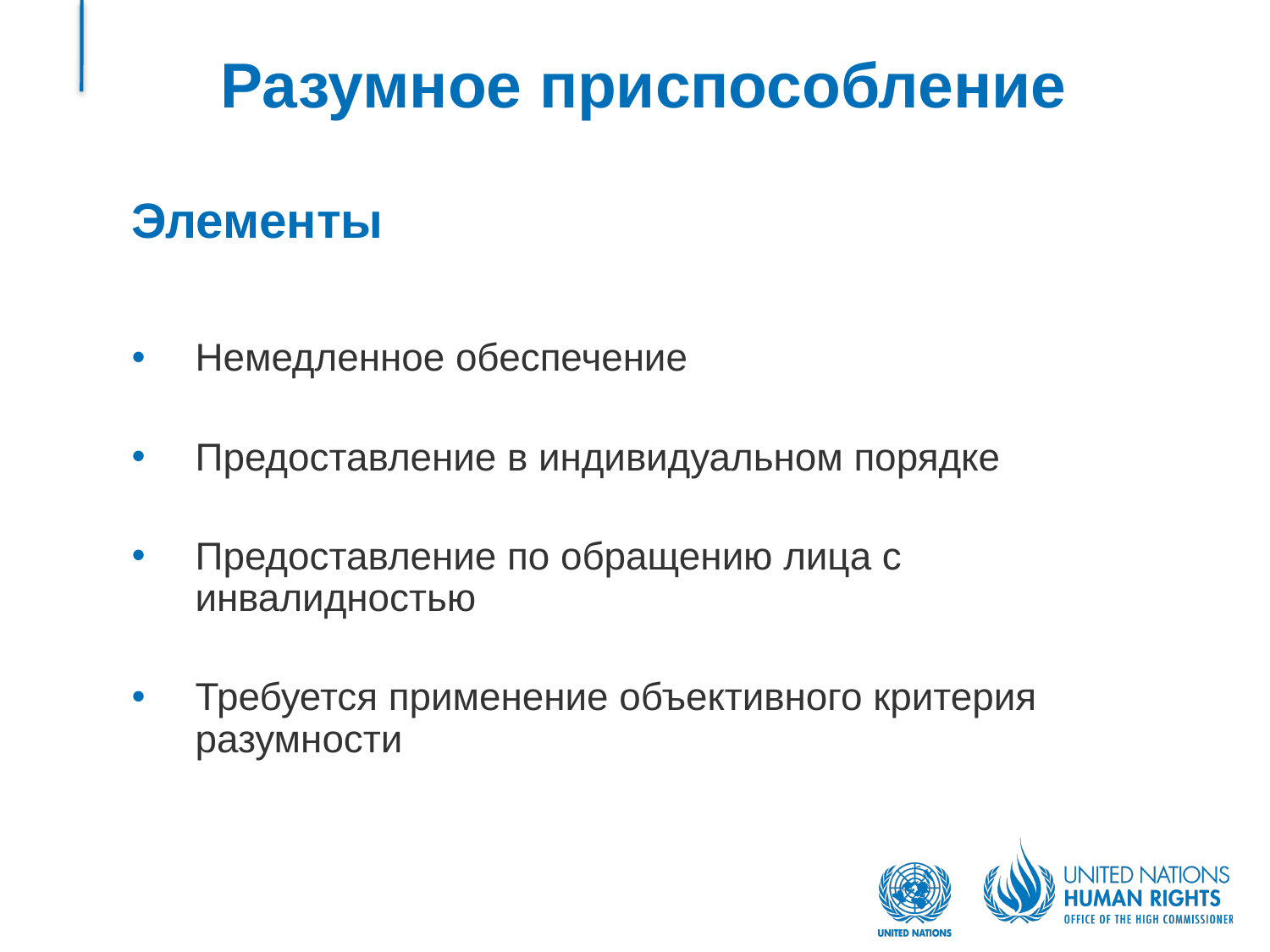

# Разумное приспособление
Элементы

Немедленное обеспечение

Предоставление в индивидуальном порядке

Предоставление по обращению лица с инвалидностью

Требуется применение объективного критерия разумности